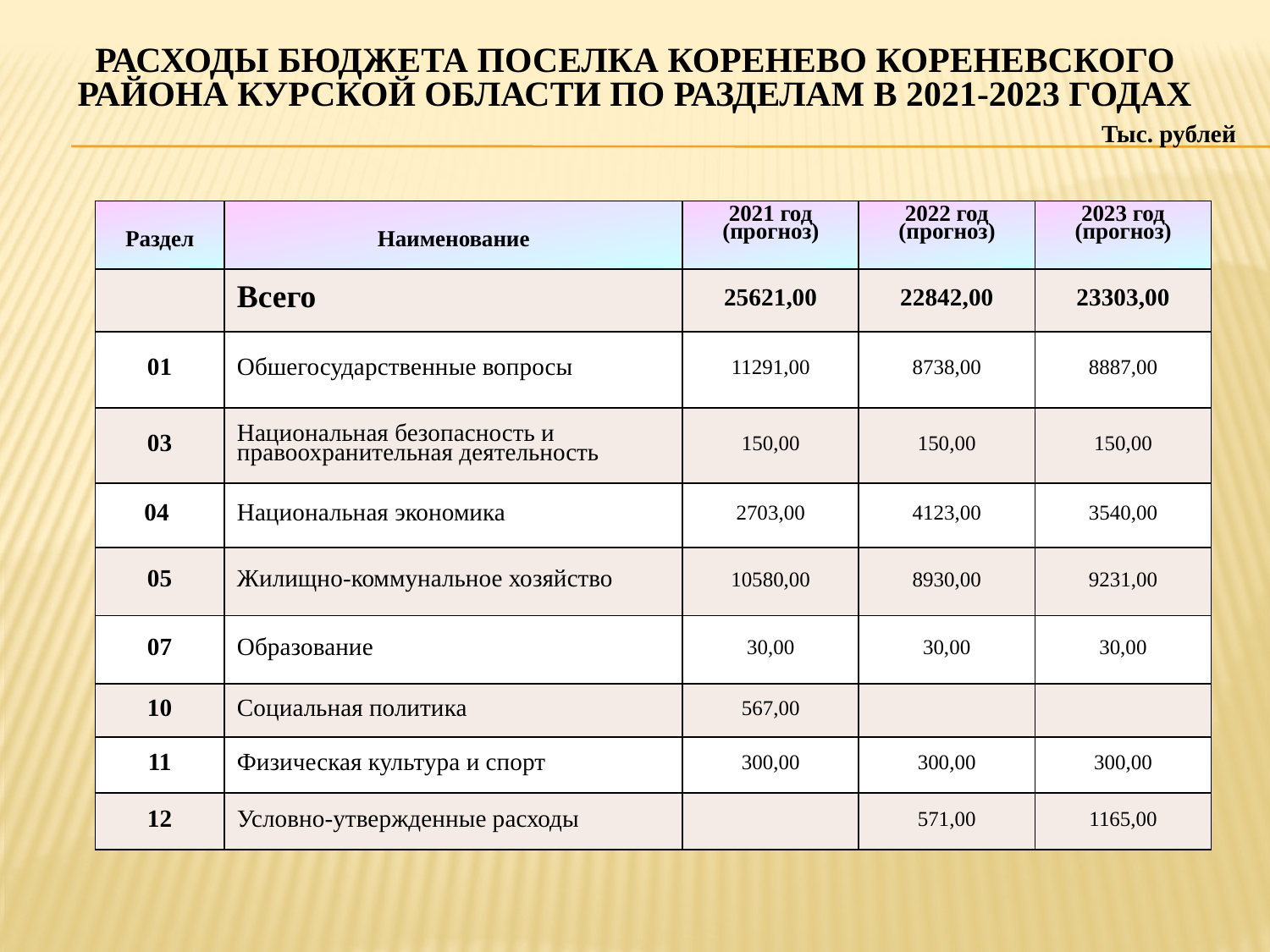

# Расходы бюджета поселка Коренево Кореневского района Курской области по разделам в 2021-2023 годах
     Тыс. рублей
| Раздел | Наименование | 2021 год (прогноз) | 2022 год (прогноз) | 2023 год (прогноз) |
| --- | --- | --- | --- | --- |
|  | Всего | 25621,00 | 22842,00 | 23303,00 |
| 01 | Обшегосударственные вопросы | 11291,00 | 8738,00 | 8887,00 |
| 03 | Национальная безопасность и правоохранительная деятельность | 150,00 | 150,00 | 150,00 |
| 04 | Национальная экономика | 2703,00 | 4123,00 | 3540,00 |
| 05 | Жилищно-коммунальное хозяйство | 10580,00 | 8930,00 | 9231,00 |
| 07 | Образование | 30,00 | 30,00 | 30,00 |
| 10 | Социальная политика | 567,00 |  |  |
| 11 | Физическая культура и спорт | 300,00 | 300,00 | 300,00 |
| 12 | Условно-утвержденные расходы |  | 571,00 | 1165,00 |